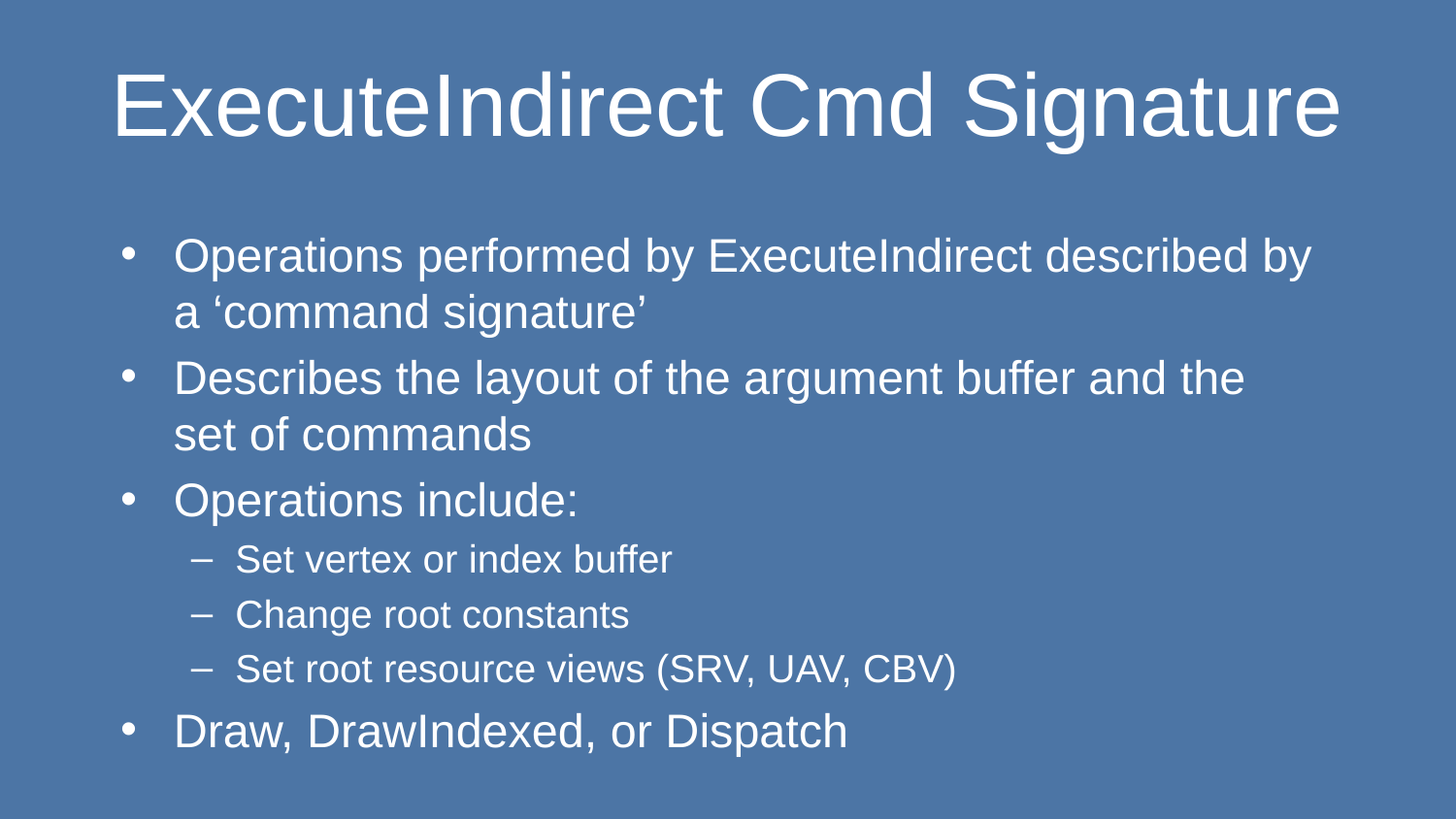

# ExecuteIndirect Cmd Signature
Operations performed by ExecuteIndirect described by a ‘command signature’
Describes the layout of the argument buffer and the set of commands
Operations include:
Set vertex or index buffer
Change root constants
Set root resource views (SRV, UAV, CBV)
Draw, DrawIndexed, or Dispatch